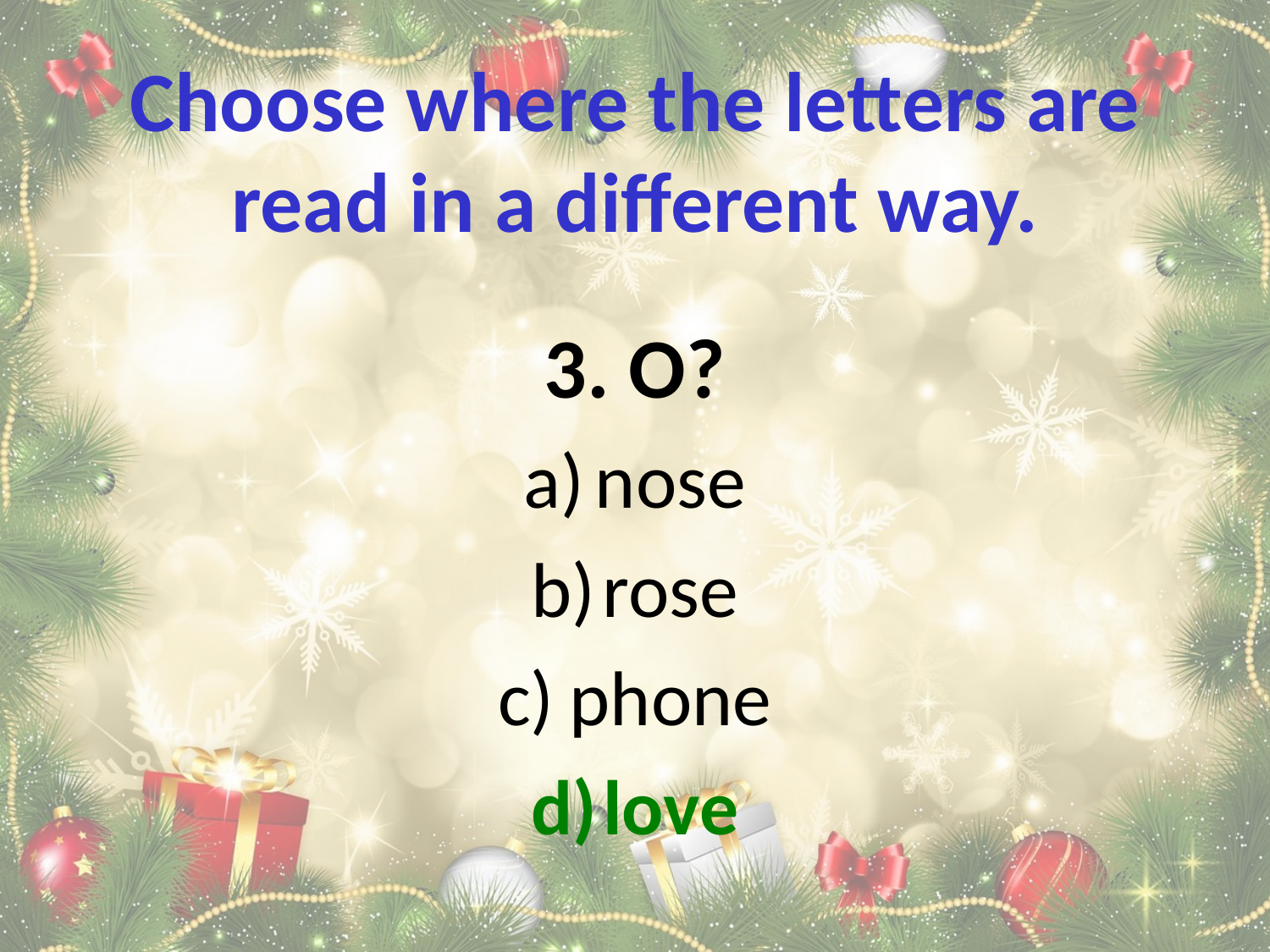

# Choose where the letters are read in a different way.
3. O?
nose
rose
phone
love